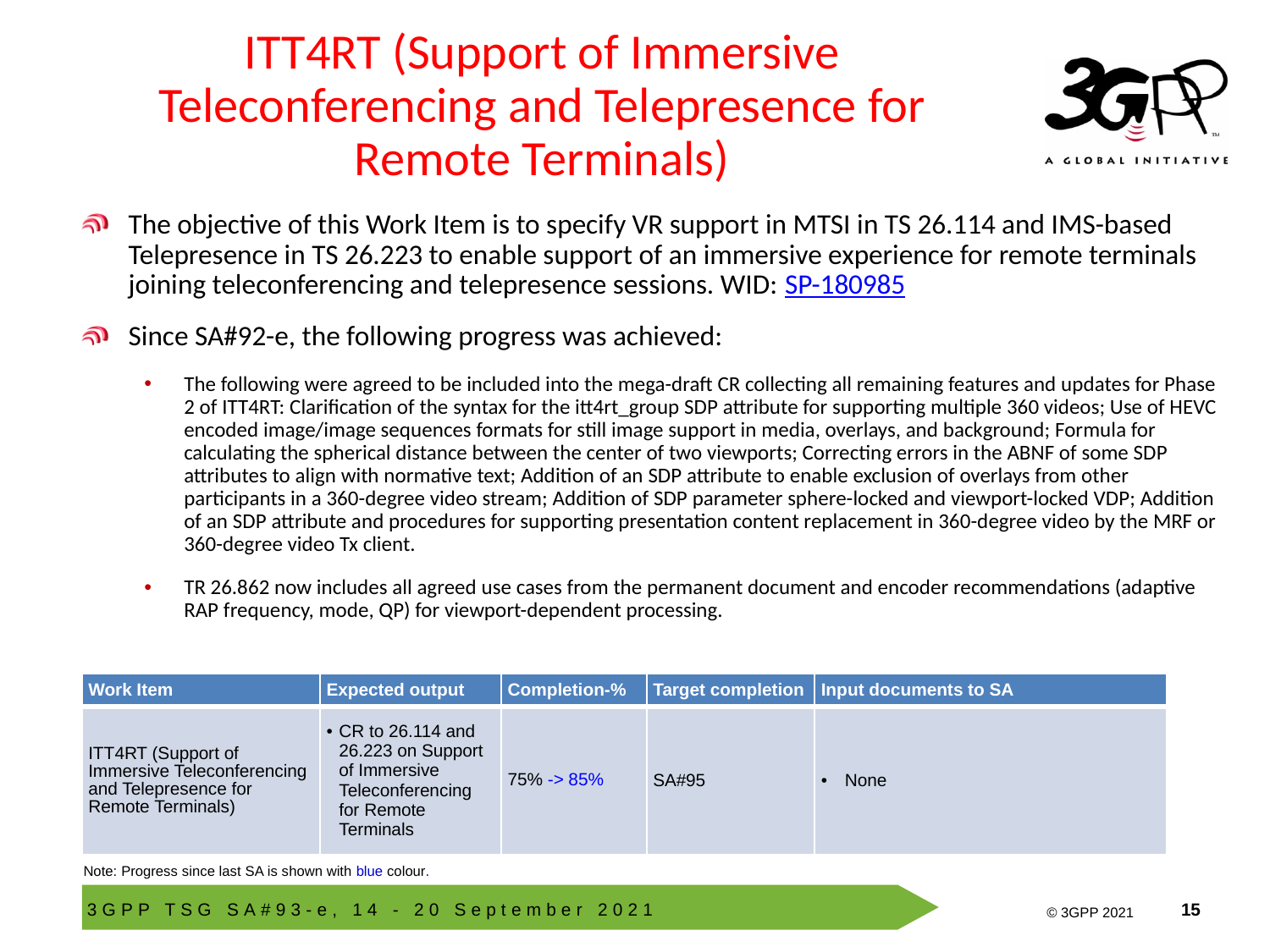

# ITT4RT (Support of Immersive Teleconferencing and Telepresence for Remote Terminals)
The objective of this Work Item is to specify VR support in MTSI in TS 26.114 and IMS-based Telepresence in TS 26.223 to enable support of an immersive experience for remote terminals joining teleconferencing and telepresence sessions. WID: SP-180985
Since SA#92-e, the following progress was achieved:
The following were agreed to be included into the mega-draft CR collecting all remaining features and updates for Phase 2 of ITT4RT: Clarification of the syntax for the itt4rt_group SDP attribute for supporting multiple 360 videos; Use of HEVC encoded image/image sequences formats for still image support in media, overlays, and background; Formula for calculating the spherical distance between the center of two viewports; Correcting errors in the ABNF of some SDP attributes to align with normative text; Addition of an SDP attribute to enable exclusion of overlays from other participants in a 360-degree video stream; Addition of SDP parameter sphere-locked and viewport-locked VDP; Addition of an SDP attribute and procedures for supporting presentation content replacement in 360-degree video by the MRF or 360-degree video Tx client.
TR 26.862 now includes all agreed use cases from the permanent document and encoder recommendations (adaptive RAP frequency, mode, QP) for viewport-dependent processing.

| Work Item | Expected output | Completion-% | Target completion | Input documents to SA |
| --- | --- | --- | --- | --- |
| ITT4RT (Support of Immersive Teleconferencing and Telepresence for Remote Terminals) | CR to 26.114 and 26.223 on Support of Immersive Teleconferencing for Remote Terminals | 75% -> 85% | SA#95 | None |
Note: Progress since last SA is shown with blue colour.